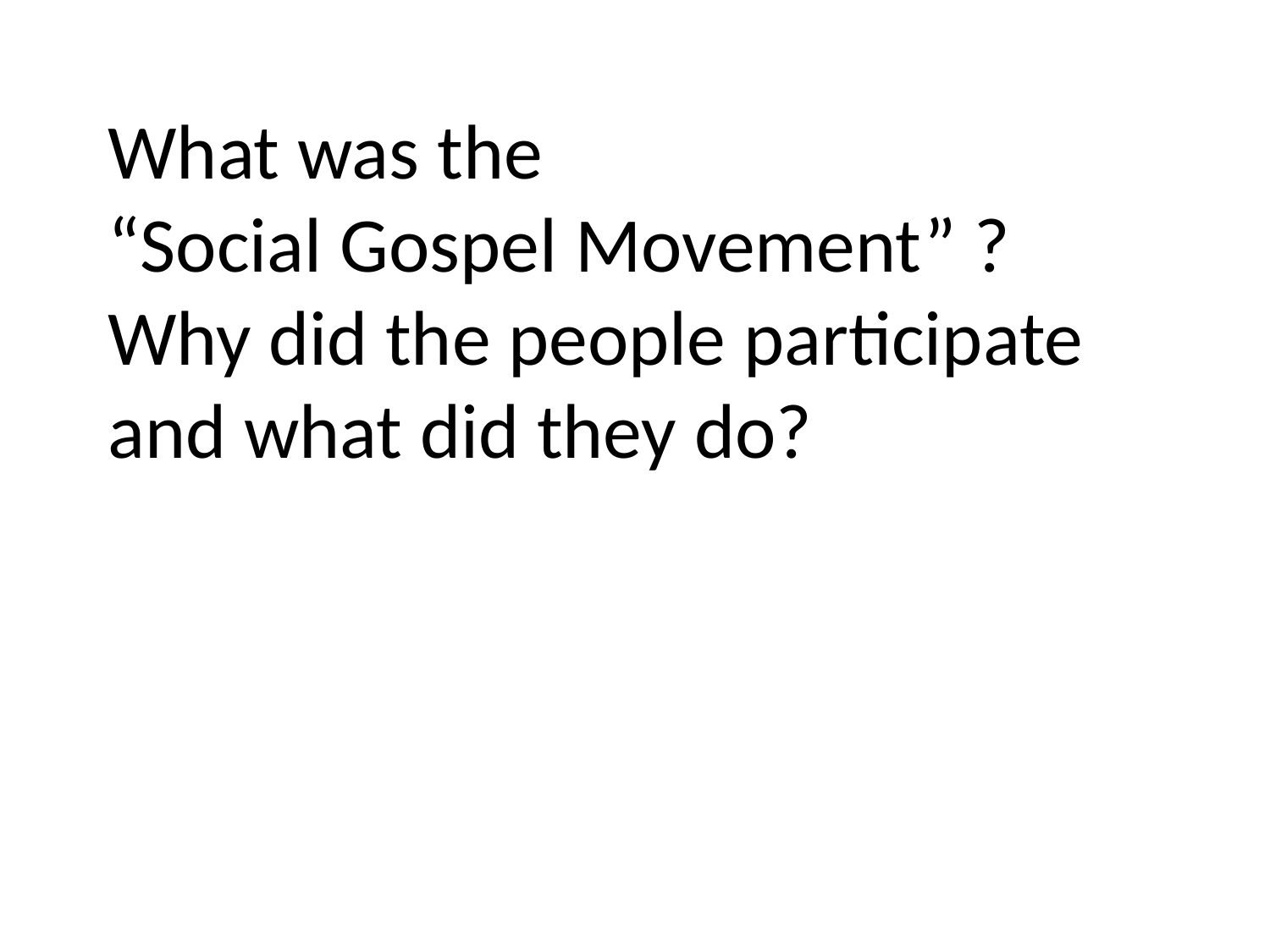

What was the
“Social Gospel Movement” ? Why did the people participate and what did they do?